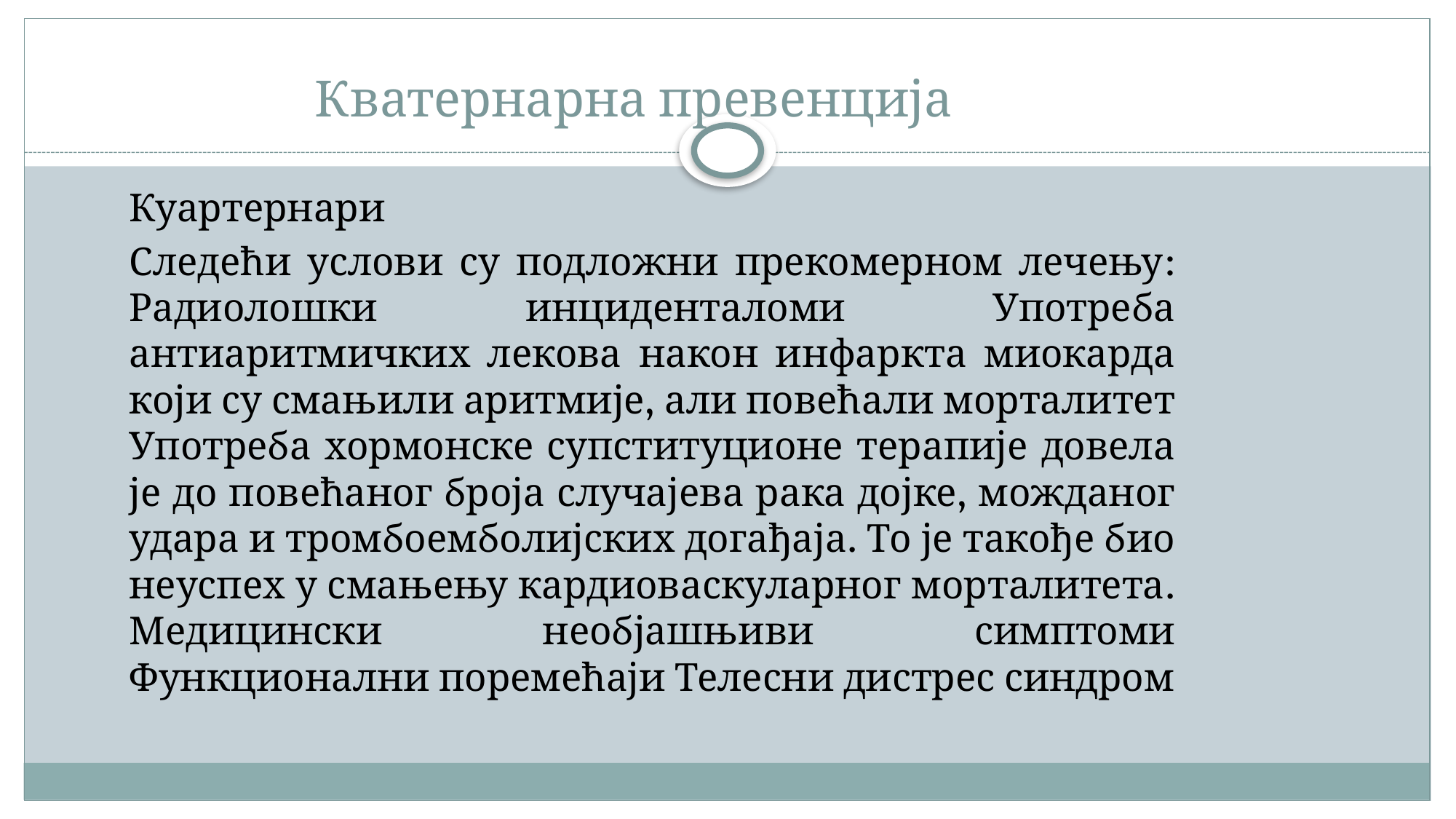

# Кватернарна превенција
Куартернари
Следећи услови су подложни прекомерном лечењу: Радиолошки инциденталоми Употреба антиаритмичких лекова након инфаркта миокарда који су смањили аритмије, али повећали морталитет Употреба хормонске супституционе терапије довела је до повећаног броја случајева рака дојке, можданог удара и тромбоемболијских догађаја. То је такође био неуспех у смањењу кардиоваскуларног морталитета. Медицински необјашњиви симптоми Функционални поремећаји Телесни дистрес синдром